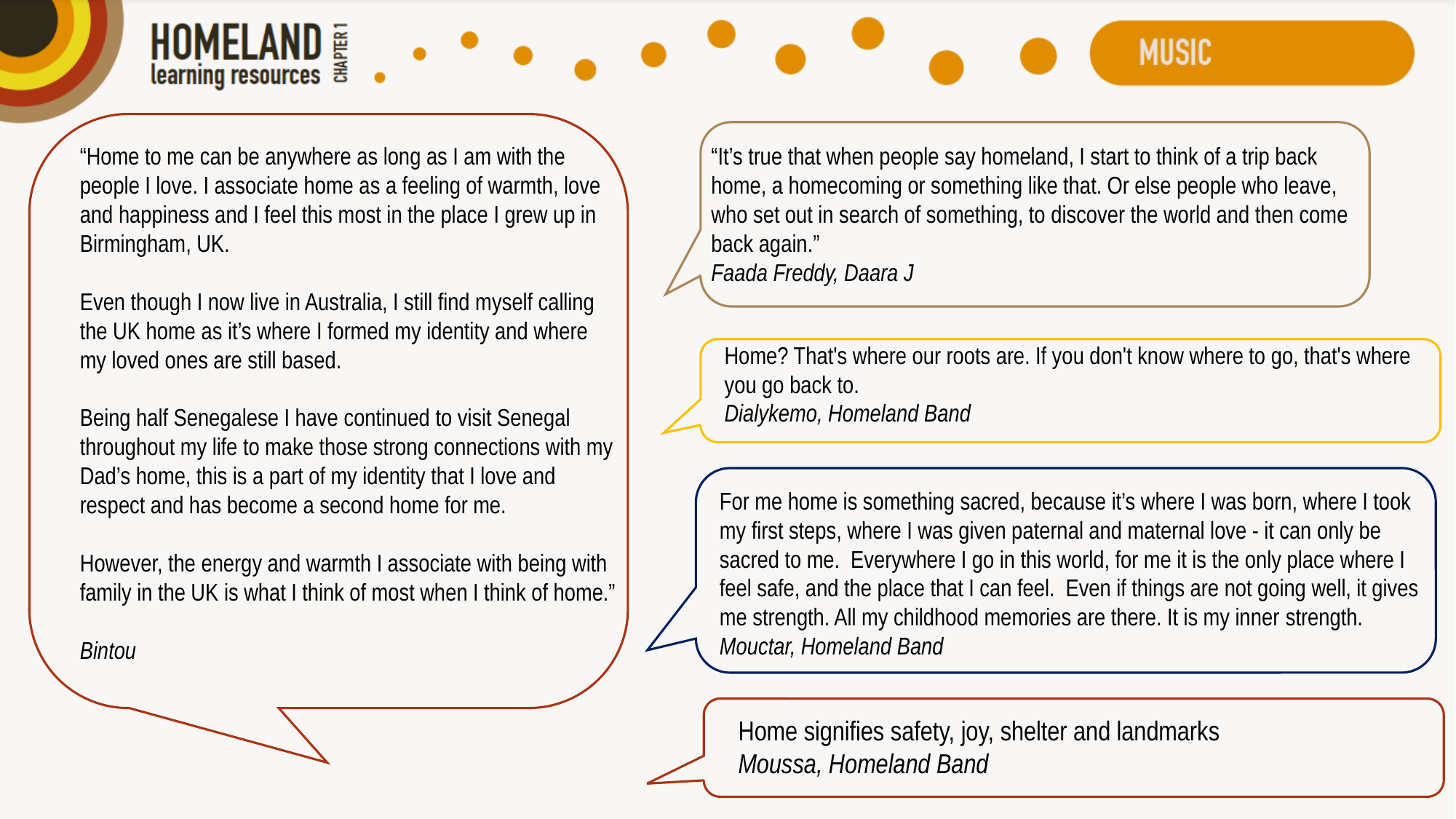

“Home to me can be anywhere as long as I am with the people I love. I associate home as a feeling of warmth, love and happiness and I feel this most in the place I grew up in Birmingham, UK.

Even though I now live in Australia, I still find myself calling the UK home as it’s where I formed my identity and where my loved ones are still based.

Being half Senegalese I have continued to visit Senegal throughout my life to make those strong connections with my Dad’s home, this is a part of my identity that I love and respect and has become a second home for me.

However, the energy and warmth I associate with being with family in the UK is what I think of most when I think of home.”

Bintou
“It’s true that when people say homeland, I start to think of a trip back home, a homecoming or something like that. Or else people who leave, who set out in search of something, to discover the world and then come back again.”
Faada Freddy, Daara J
Home? That's where our roots are. If you don't know where to go, that's where you go back to.
Dialykemo, Homeland Band

For me home is something sacred, because it’s where I was born, where I took my first steps, where I was given paternal and maternal love - it can only be sacred to me.  Everywhere I go in this world, for me it is the only place where I feel safe, and the place that I can feel.  Even if things are not going well, it gives me strength. All my childhood memories are there. It is my inner strength.
Mouctar, Homeland Band

Home signifies safety, joy, shelter and landmarks
Moussa, Homeland Band